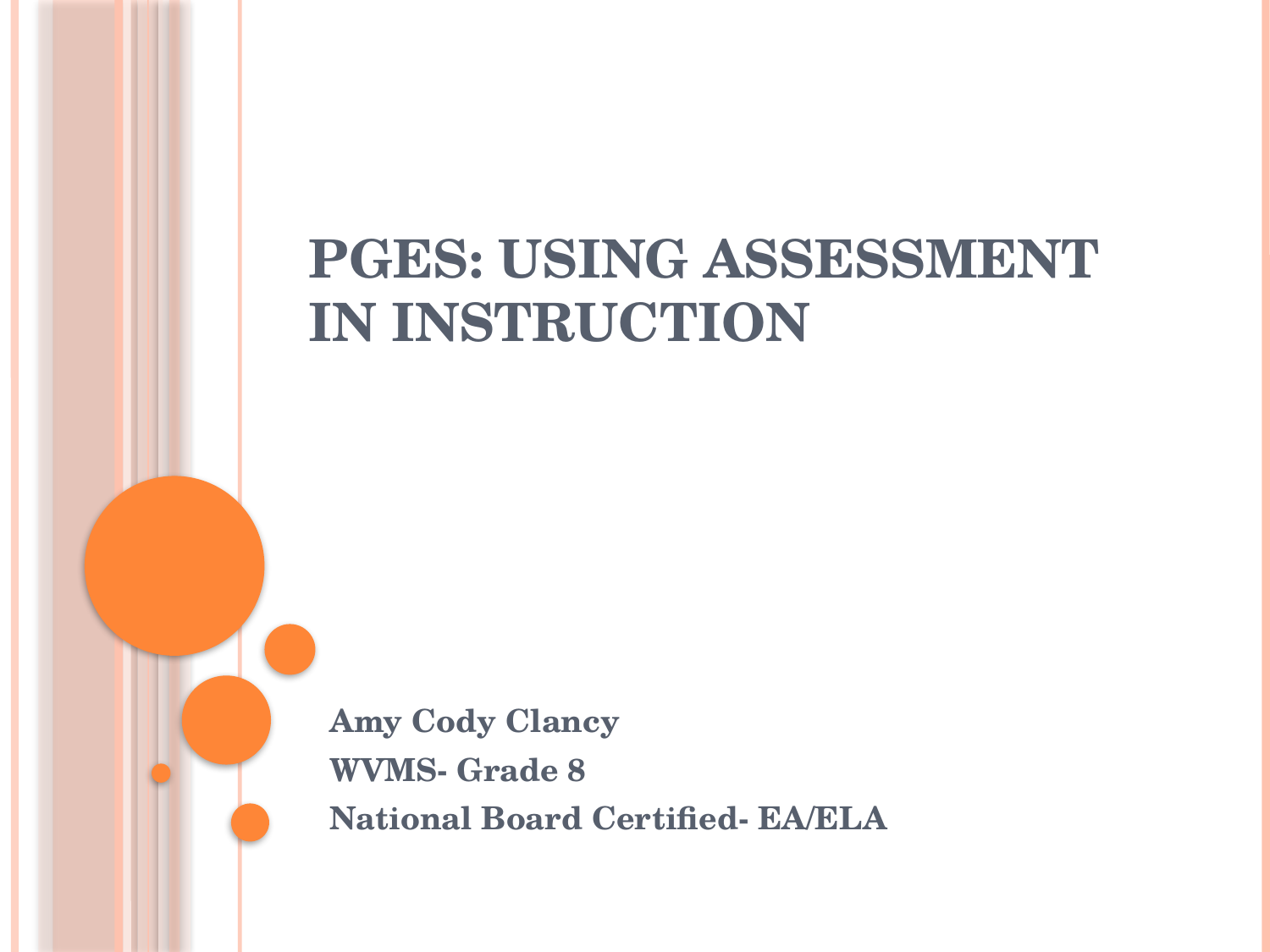

# PGES: Using Assessment in Instruction
Amy Cody Clancy
WVMS- Grade 8
National Board Certified- EA/ELA